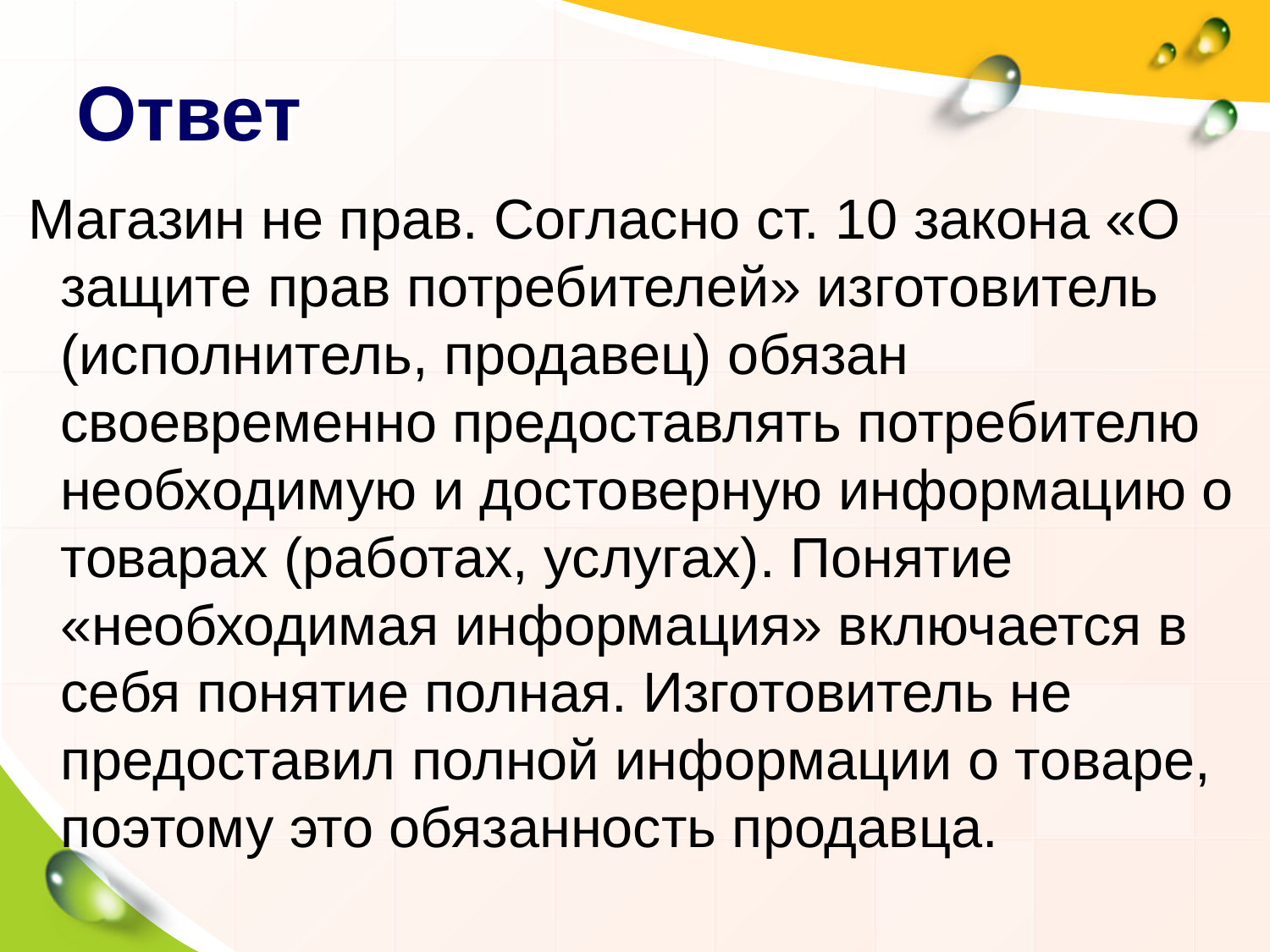

# Ответ
 Магазин не прав. Согласно ст. 10 закона «О защите прав потребителей» изготовитель (исполнитель, продавец) обязан своевременно предоставлять потребителю необходимую и достоверную информацию о товарах (работах, услугах). Понятие «необходимая информация» включается в себя понятие полная. Изготовитель не предоставил полной информации о товаре, поэтому это обязанность продавца.